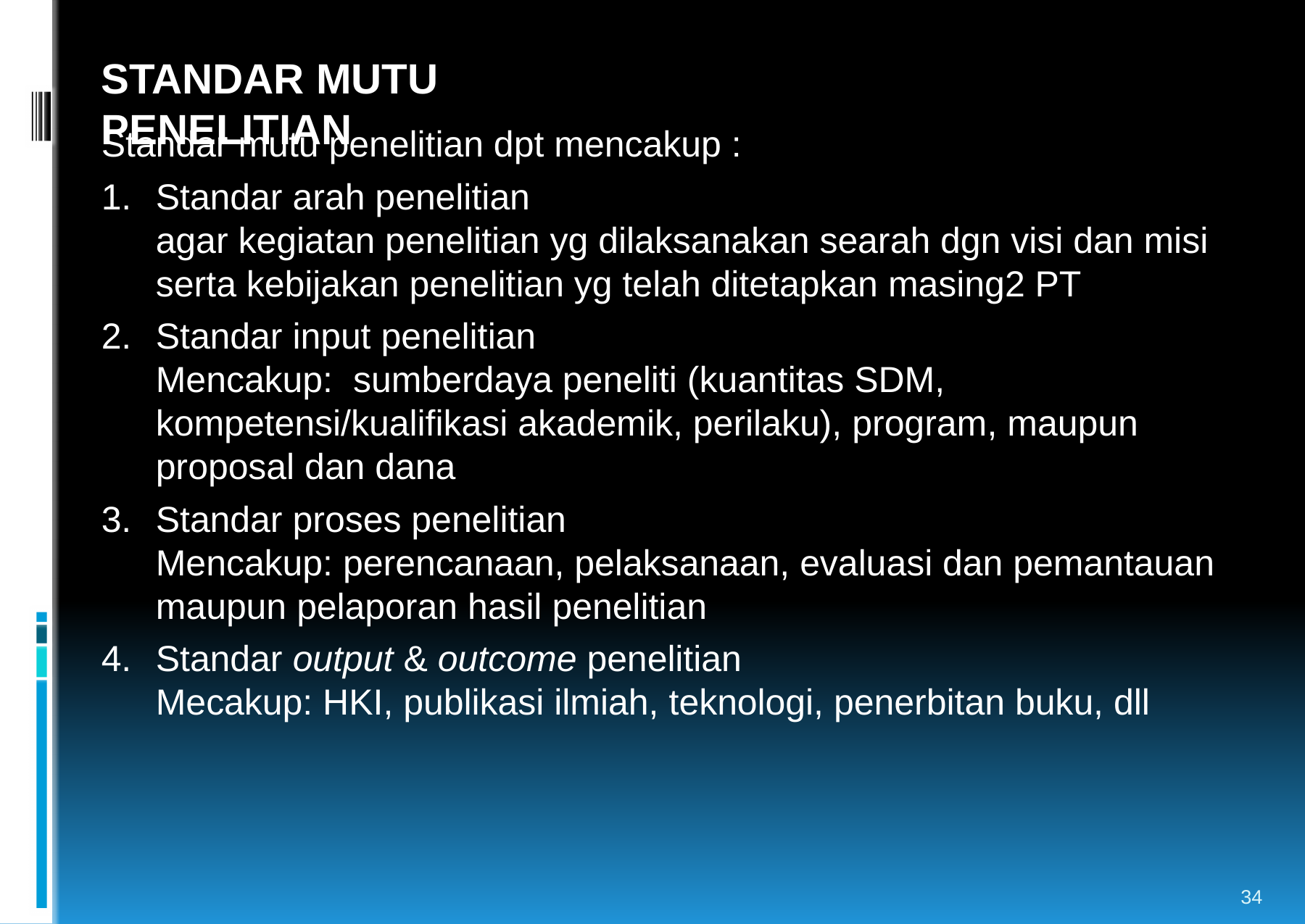

STANDAR MUTU PENELITIAN
Standar mutu penelitian dpt mencakup :
Standar arah penelitian
	agar kegiatan penelitian yg dilaksanakan searah dgn visi dan misi serta kebijakan penelitian yg telah ditetapkan masing2 PT
Standar input penelitian
	Mencakup:  sumberdaya peneliti (kuantitas SDM, kompetensi/kualifikasi akademik, perilaku), program, maupun proposal dan dana
Standar proses penelitian
	Mencakup: perencanaan, pelaksanaan, evaluasi dan pemantauan maupun pelaporan hasil penelitian
Standar output & outcome penelitian
	Mecakup: HKI, publikasi ilmiah, teknologi, penerbitan buku, dll
34